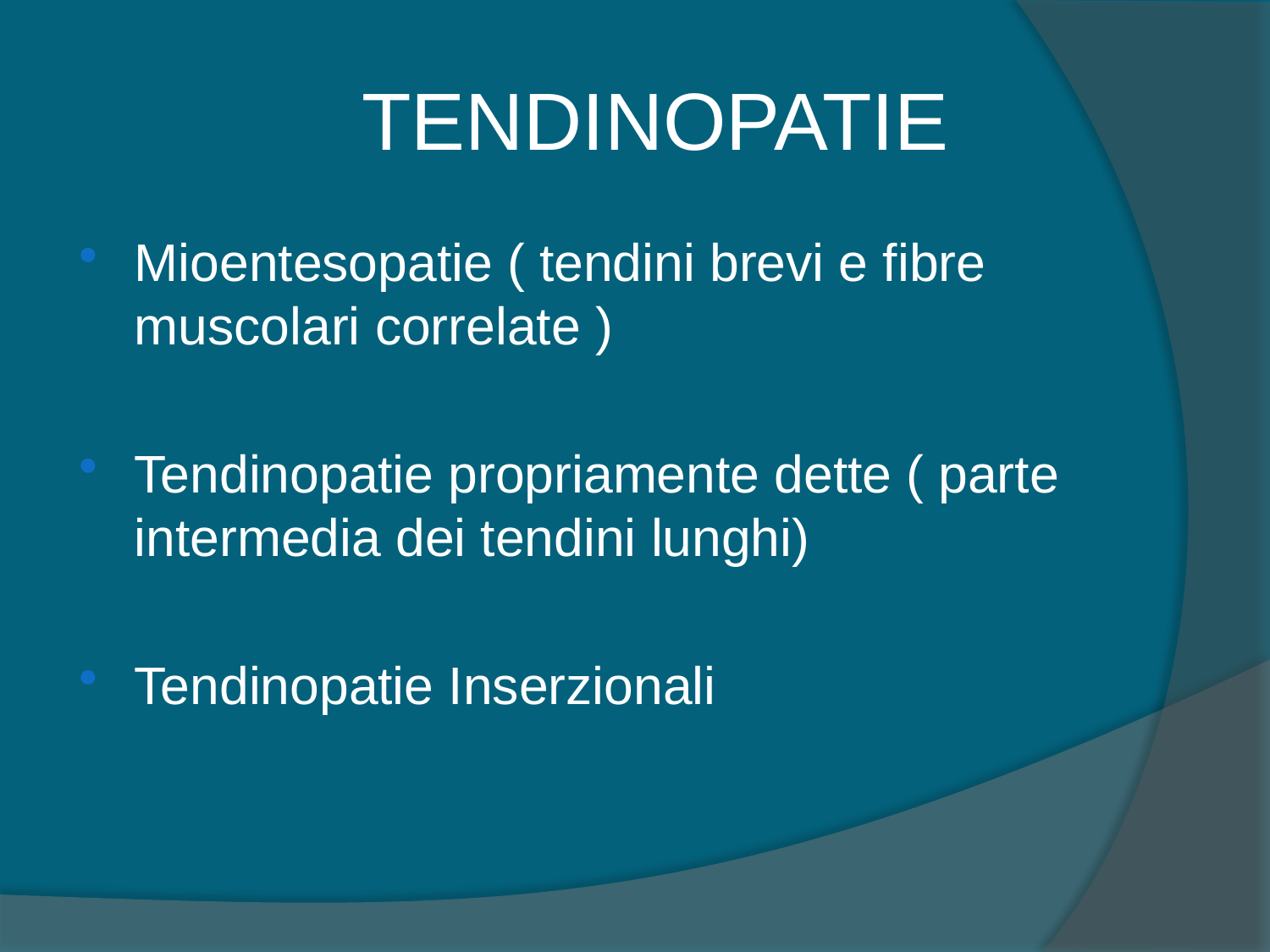

# TENDINOPATIE
Mioentesopatie ( tendini brevi e fibre muscolari correlate )

Tendinopatie propriamente dette ( parte intermedia dei tendini lunghi)

Tendinopatie Inserzionali